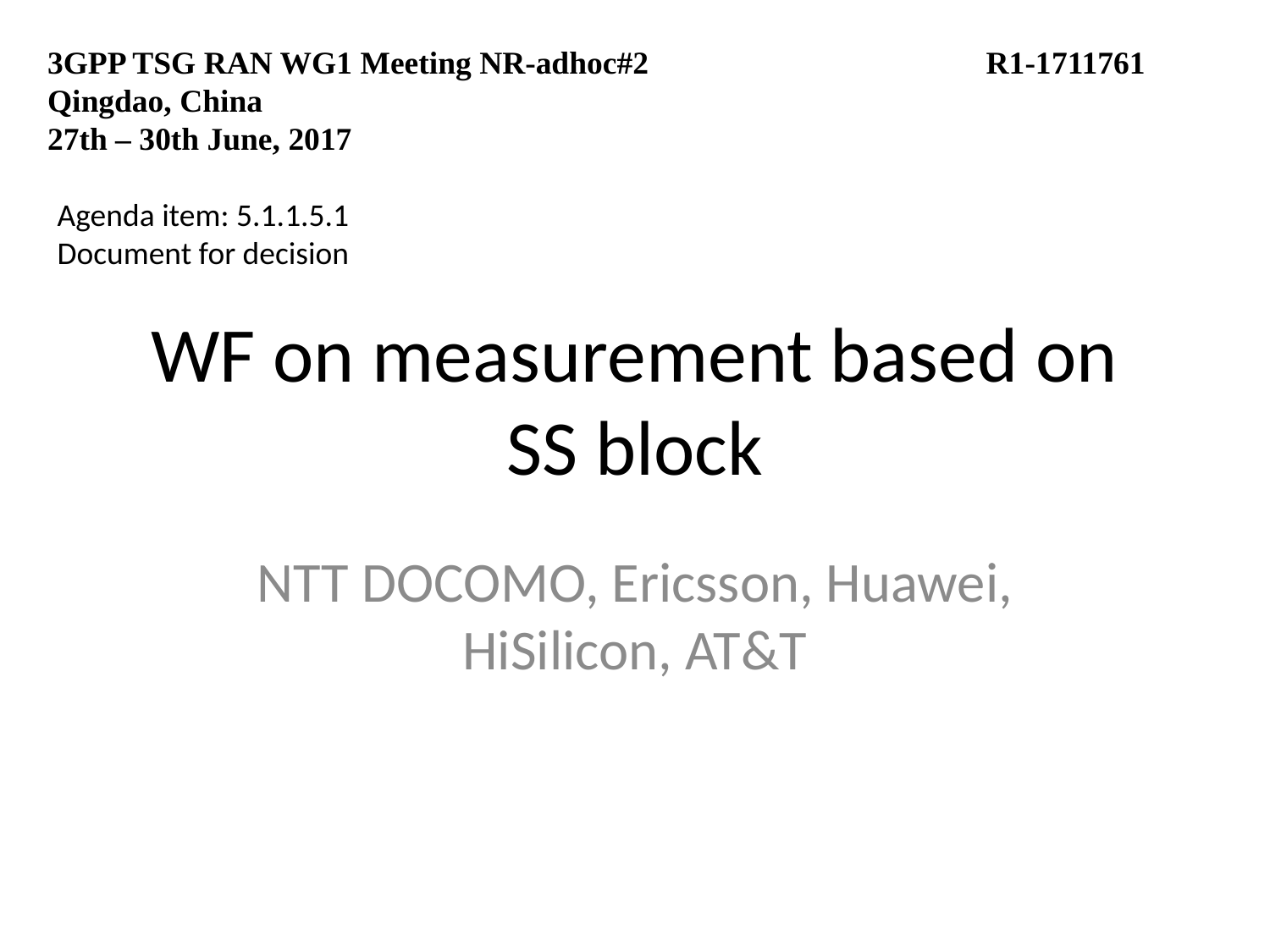

3GPP TSG RAN WG1 Meeting NR-adhoc#2		                      R1-1711761
Qingdao, China
27th – 30th June, 2017
Agenda item: 5.1.1.5.1
Document for decision
# WF on measurement based on SS block
NTT DOCOMO, Ericsson, Huawei, HiSilicon, AT&T